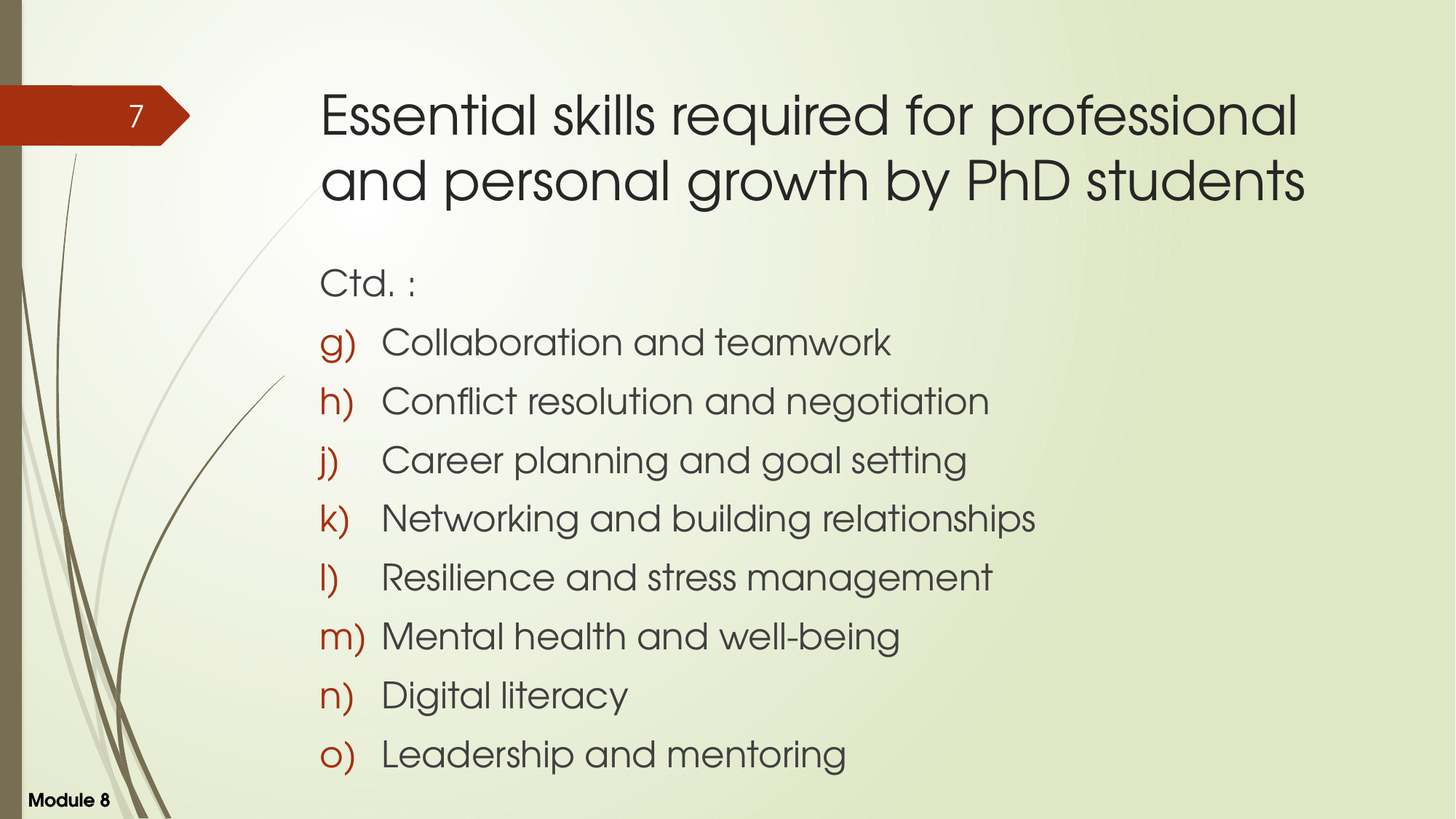

# Essential skills required for professional and personal growth by PhD students
7
Ctd. :
Collaboration and teamwork
Conflict resolution and negotiation
Career planning and goal setting
Networking and building relationships
Resilience and stress management
Mental health and well-being
Digital literacy
Leadership and mentoring